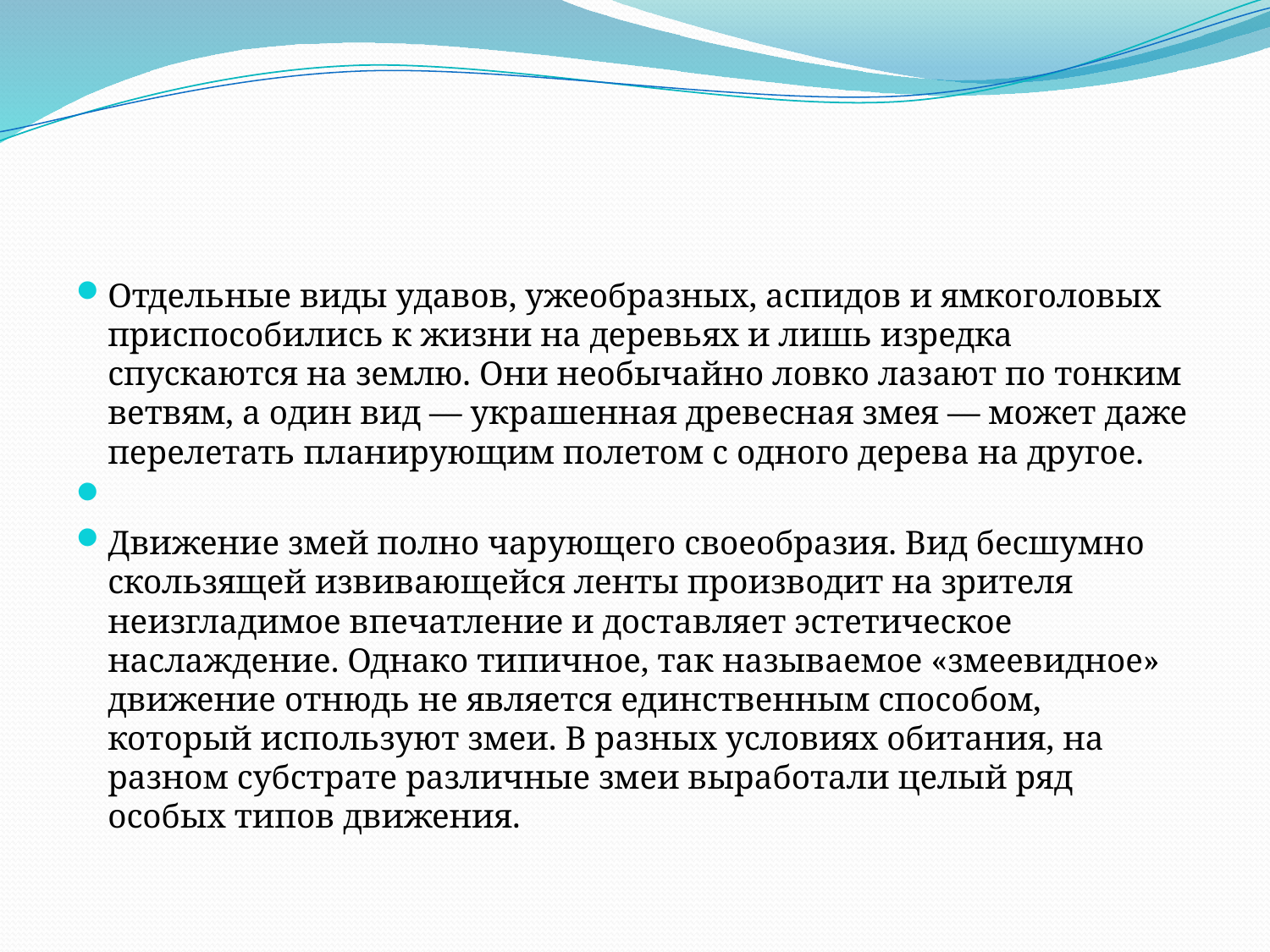

#
Отдельные виды удавов, ужеобразных, аспидов и ямкоголовых приспособились к жизни на деревьях и лишь изредка спускаются на землю. Они необычайно ловко лазают по тонким ветвям, а один вид — украшенная древесная змея — может даже перелетать планирующим полетом с одного дерева на другое.

Движение змей полно чарующего своеобразия. Вид бесшумно скользящей извивающейся ленты производит на зрителя неизгладимое впечатление и доставляет эстетическое наслаждение. Однако типичное, так называемое «змеевидное» движение отнюдь не является единственным способом, который используют змеи. В разных условиях обитания, на разном субстрате различные змеи выработали целый ряд особых типов движения.